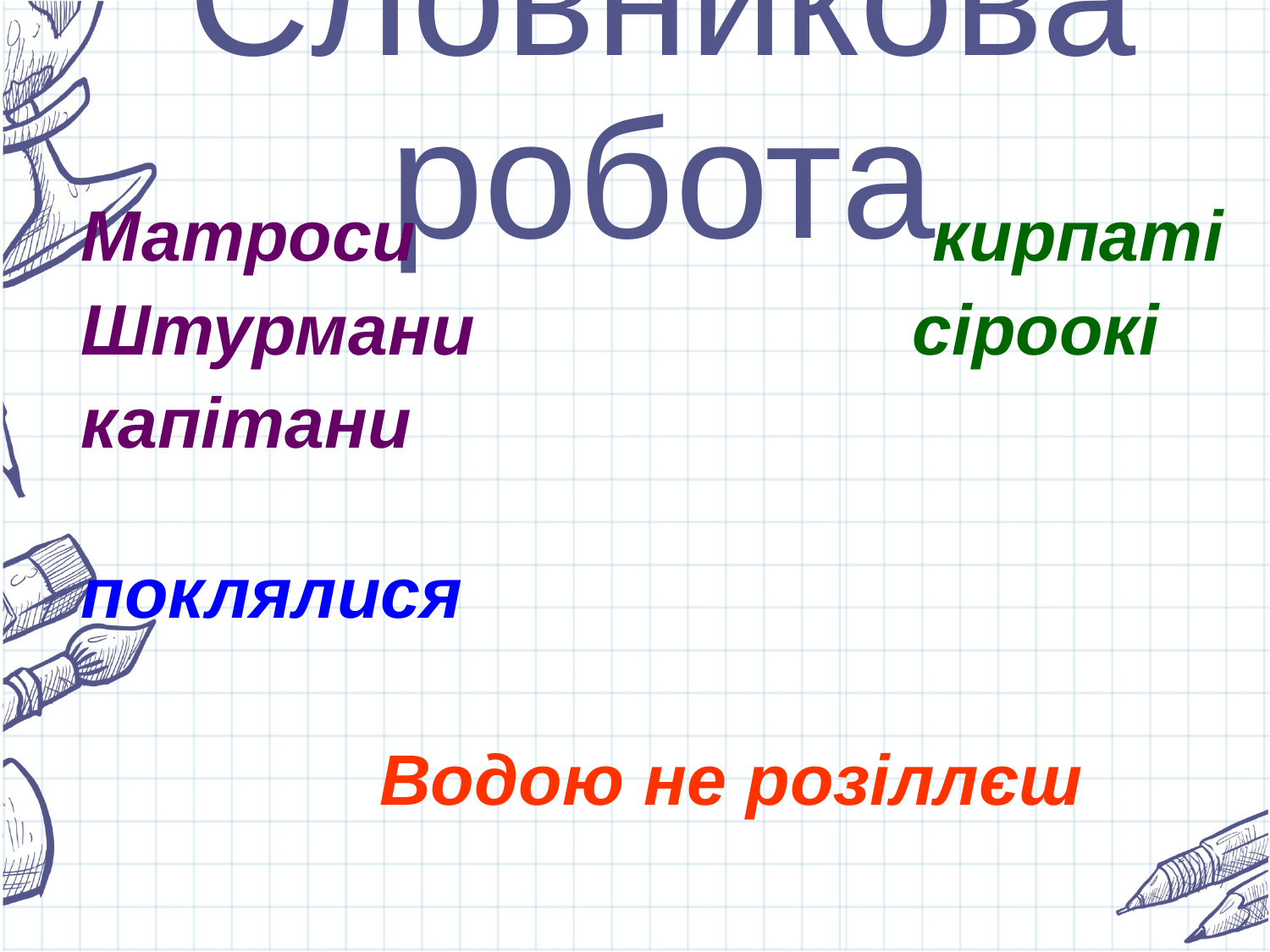

# Словникова робота
Матроси                          кирпаті
Штурмани                      сіроокі
капітани
                                         поклялися

               Водою не розіллєш